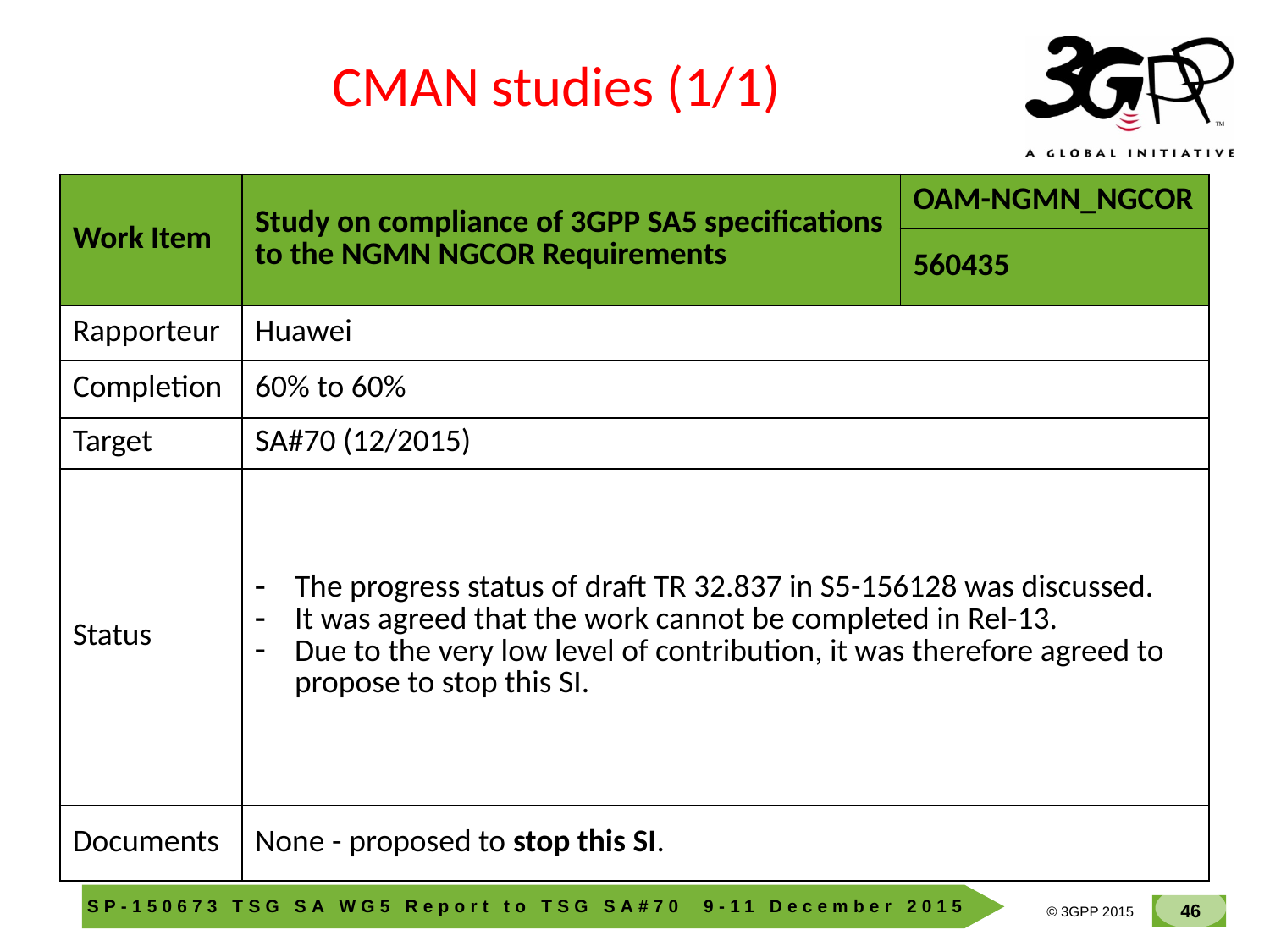

CMAN studies (1/1)
| Work Item | Study on compliance of 3GPP SA5 specifications to the NGMN NGCOR Requirements | OAM-NGMN\_NGCOR |
| --- | --- | --- |
|  |  | 560435 |
| Rapporteur | Huawei |  |
| Completion | 60% to 60% |  |
| Target | SA#70 (12/2015) |  |
| Status | The progress status of draft TR 32.837 in S5-156128 was discussed. It was agreed that the work cannot be completed in Rel-13. Due to the very low level of contribution, it was therefore agreed to propose to stop this SI. |  |
| Documents | None - proposed to stop this SI. |  |